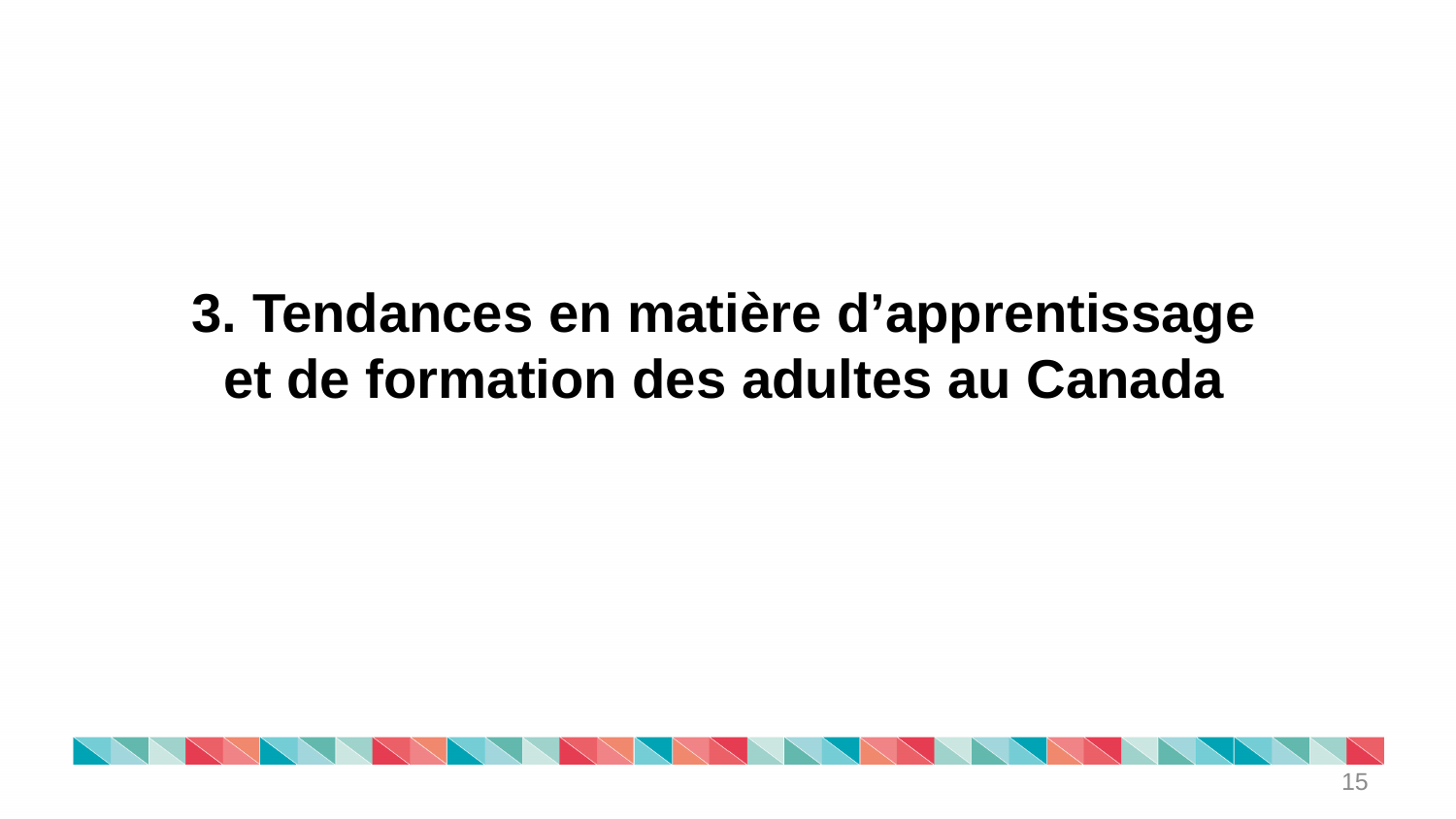

3. Tendances en matière d’apprentissage et de formation des adultes au Canada
15